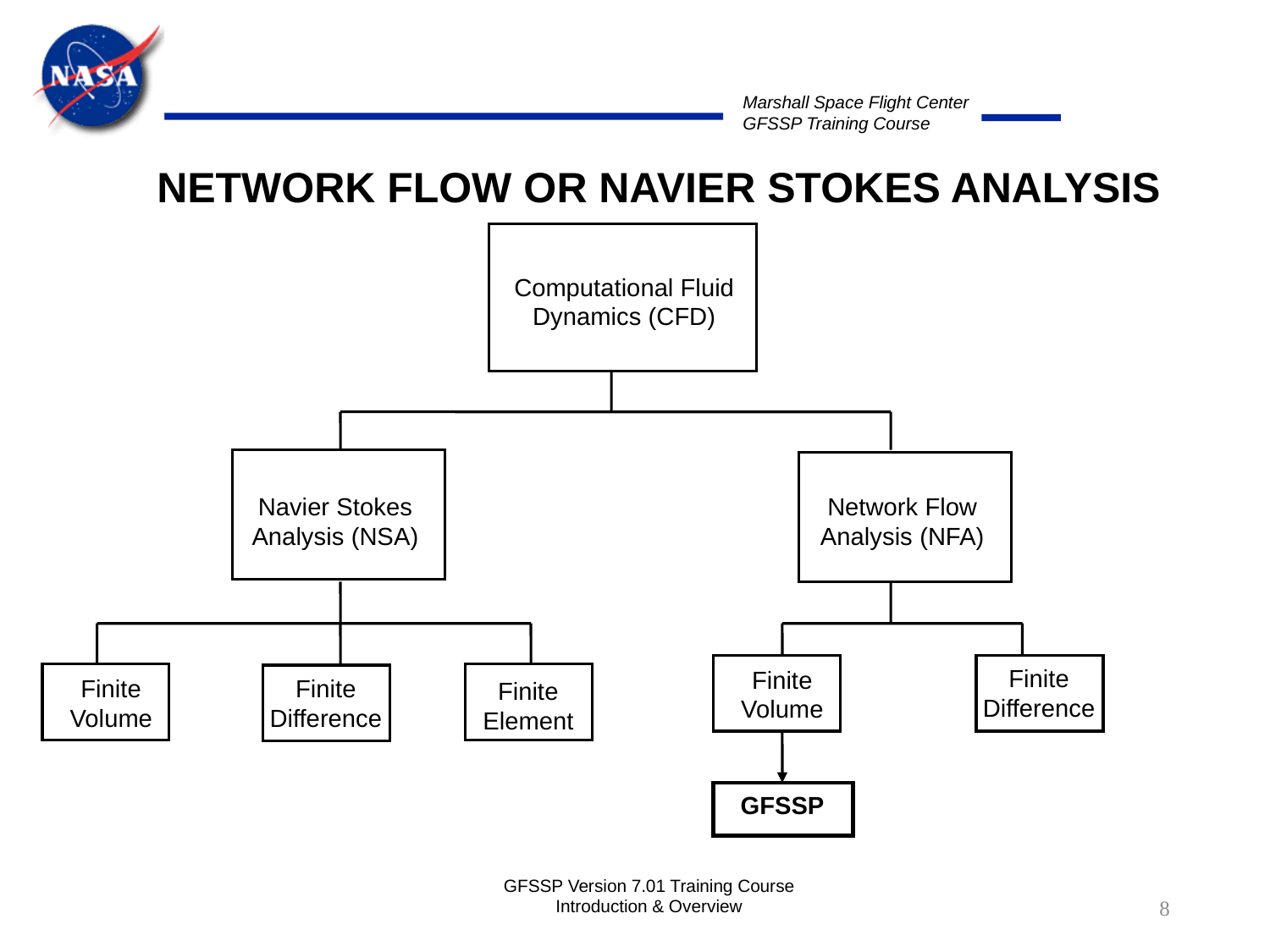

NETWORK FLOW OR NAVIER STOKES ANALYSIS

Computational Fluid Dynamics (CFD)

Network Flow Analysis (NFA)
Navier Stokes Analysis (NSA)

Finite Volume

Finite Difference

Finite Volume

Finite Element

Finite Difference

GFSSP
GFSSP Version 7.01 Training Course Introduction & Overview
8